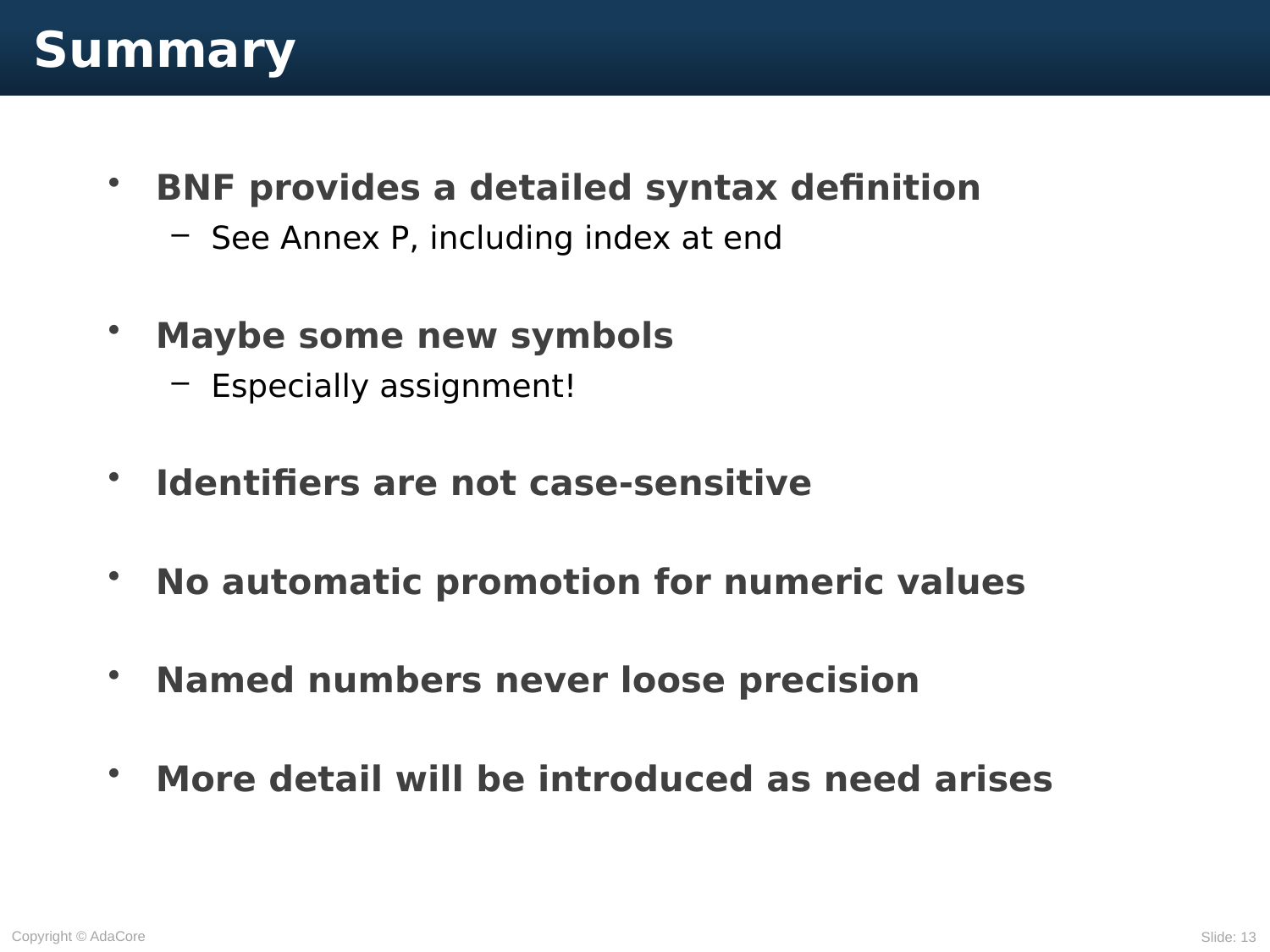

# Summary
BNF provides a detailed syntax definition
See Annex P, including index at end
Maybe some new symbols
Especially assignment!
Identifiers are not case-sensitive
No automatic promotion for numeric values
Named numbers never loose precision
More detail will be introduced as need arises